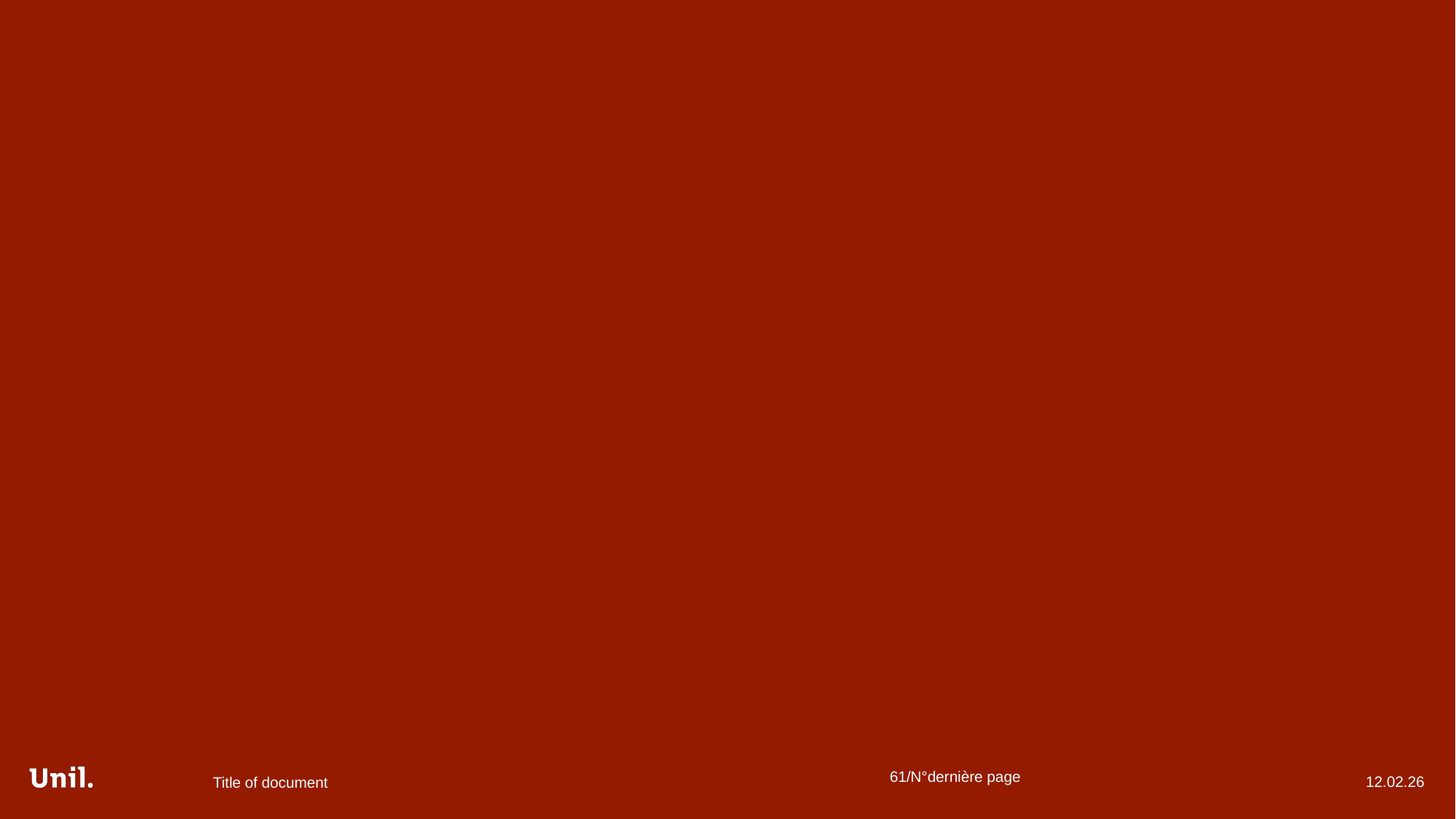

#

Title of document
12.02.26
61/N°dernière page